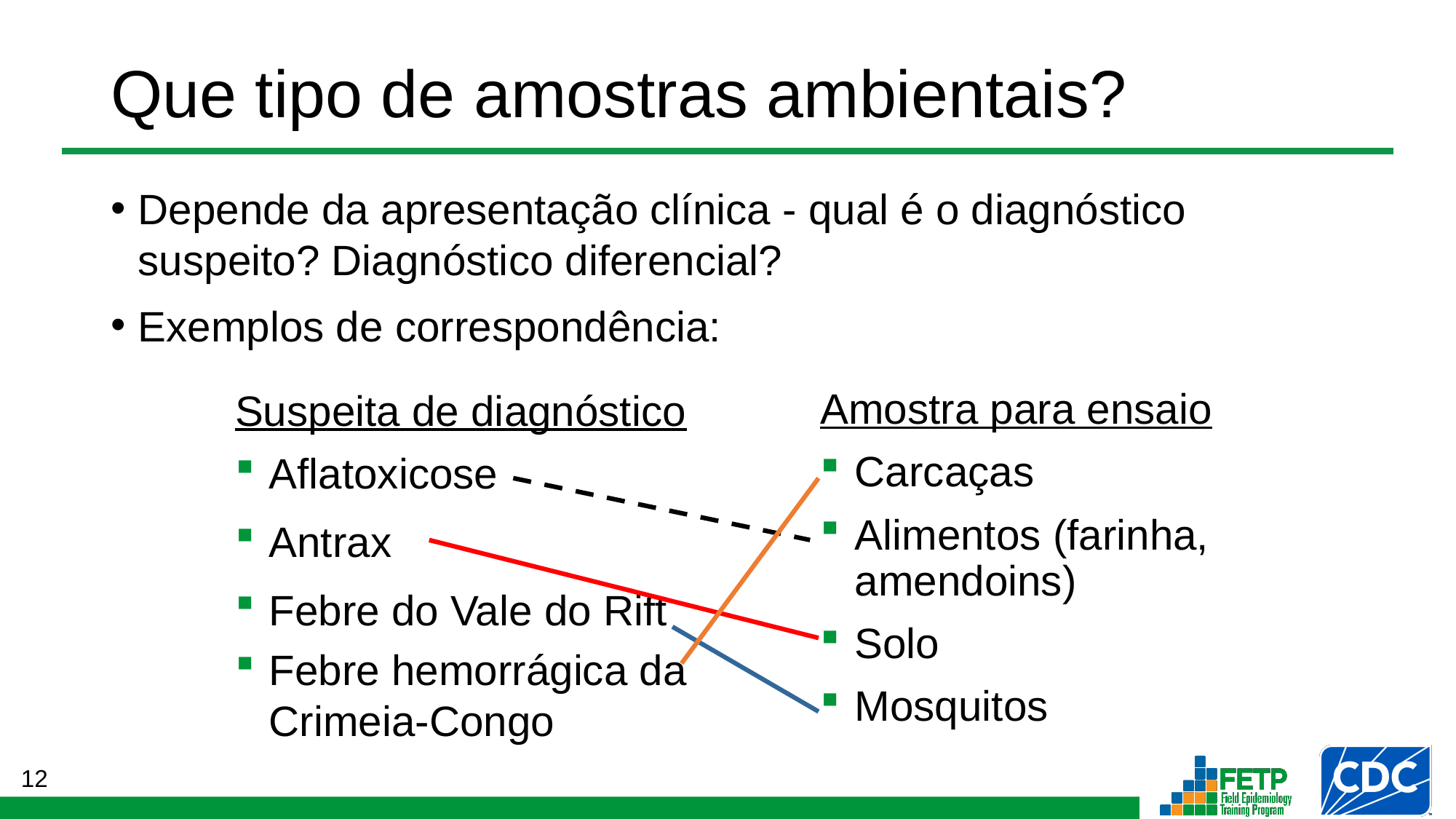

# Que tipo de amostras ambientais?
Depende da apresentação clínica - qual é o diagnóstico suspeito? Diagnóstico diferencial?
Exemplos de correspondência:
Amostra para ensaio
Carcaças
Alimentos (farinha, amendoins)
Solo
Mosquitos
Suspeita de diagnóstico
Aflatoxicose
Antrax
Febre do Vale do Rift
Febre hemorrágica da Crimeia-Congo